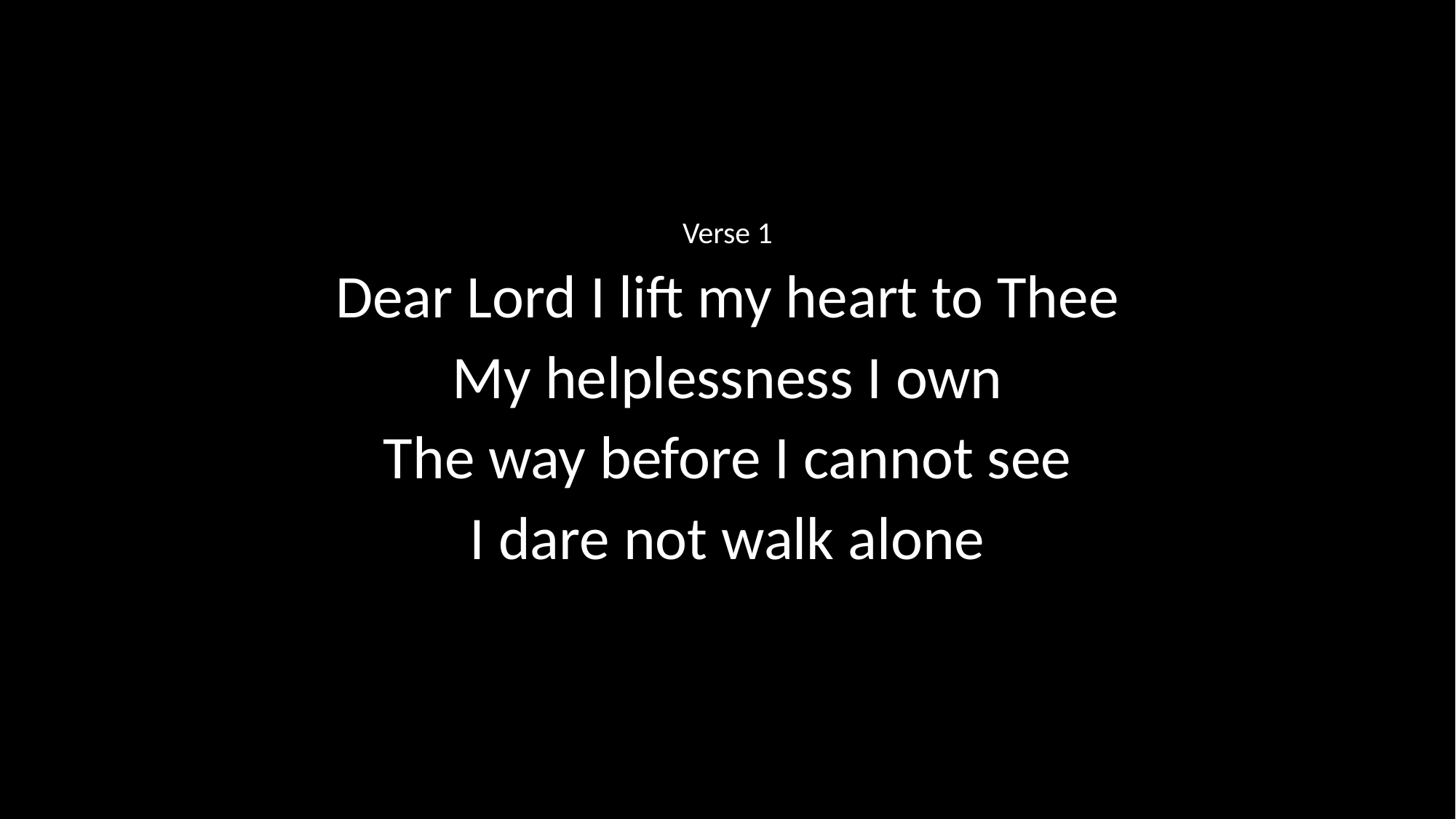

Verse 1
Dear Lord I lift my heart to Thee
My helplessness I own
The way before I cannot see
I dare not walk alone